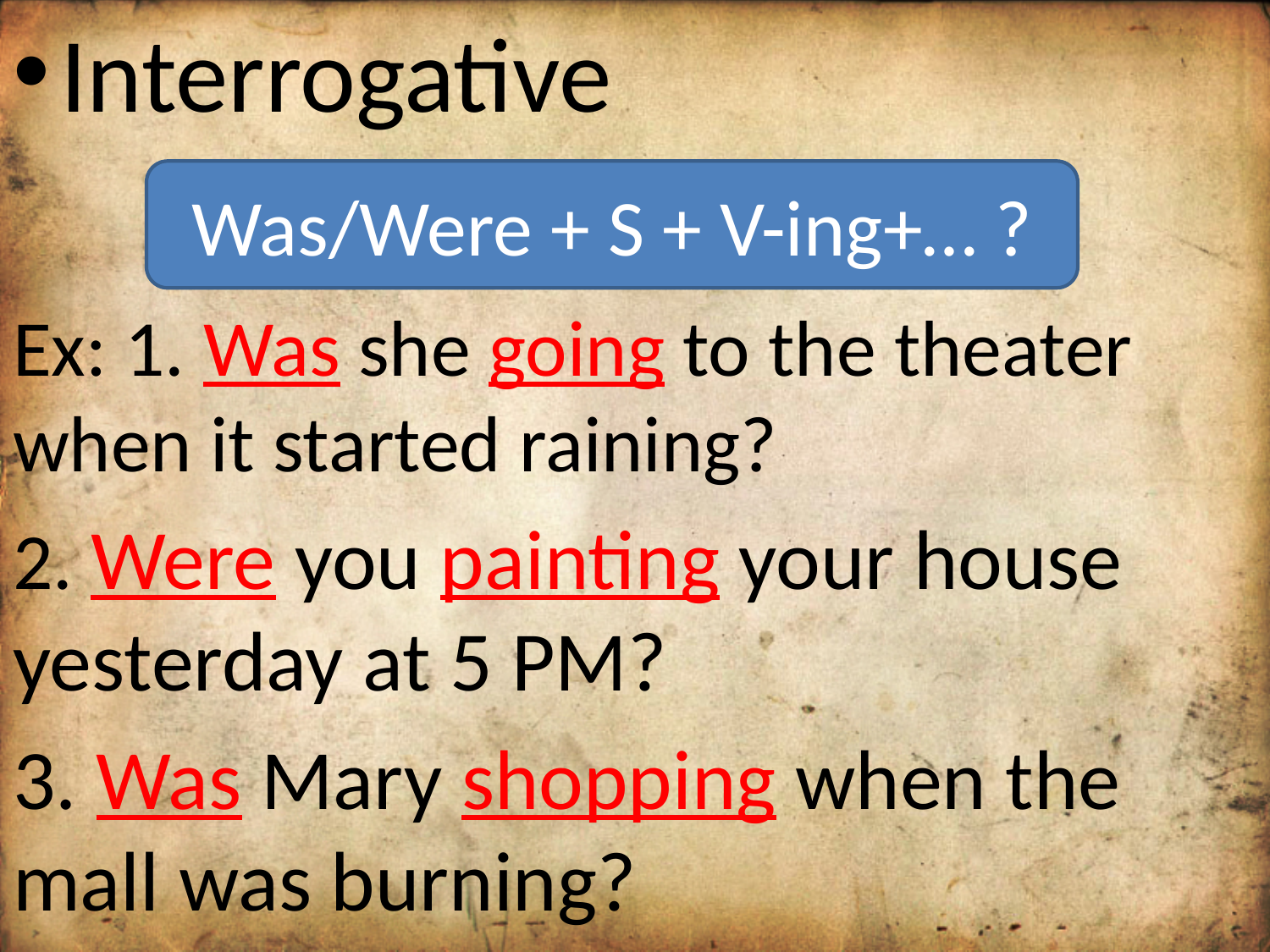

Interrogative

Ex: 1. Was she going to the theater when it started raining?
2. Were you painting your house yesterday at 5 PM?
3. Was Mary shopping when the mall was burning?
Was/Were + S + V-ing+… ?